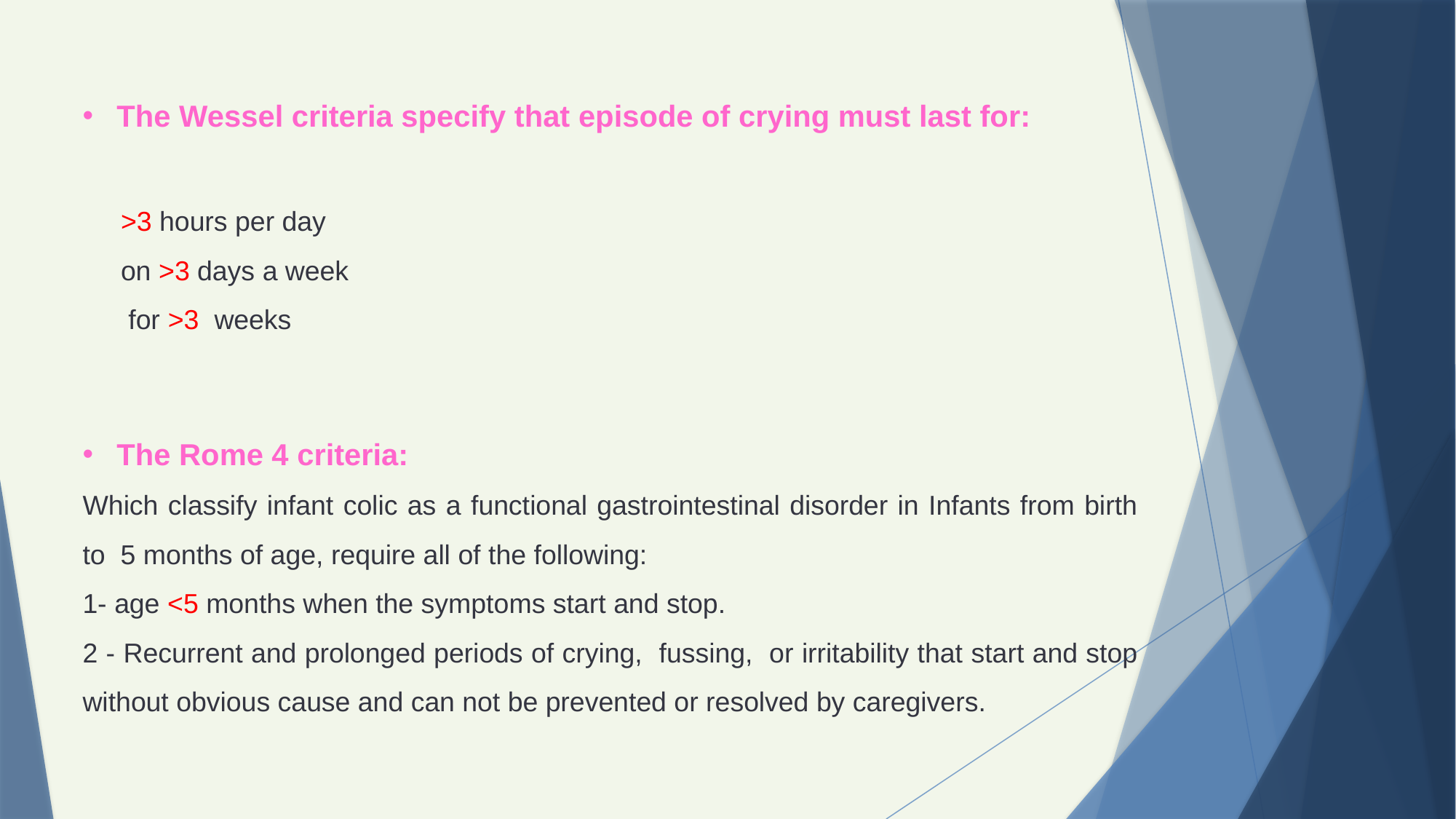

The Wessel criteria specify that episode of crying must last for:

     >3 hours per day
     on >3 days a week
      for >3  weeks

The Rome 4 criteria:
Which classify infant colic as a functional gastrointestinal disorder in Infants from birth to  5 months of age, require all of the following:
1- age <5 months when the symptoms start and stop.
2 - Recurrent and prolonged periods of crying,  fussing,  or irritability that start and stop without obvious cause and can not be prevented or resolved by caregivers.